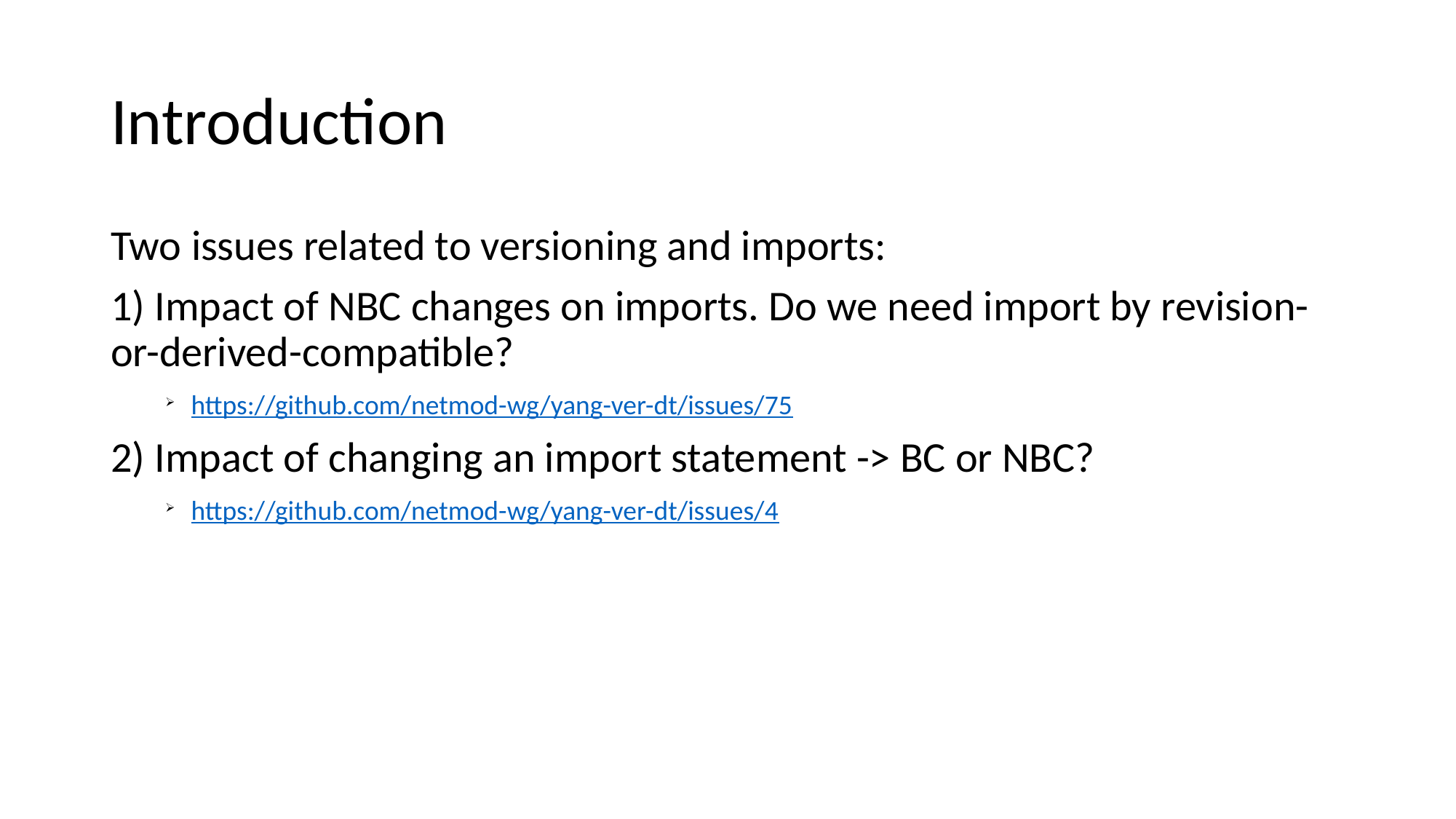

Introduction
Two issues related to versioning and imports:
1) Impact of NBC changes on imports. Do we need import by revision-or-derived-compatible?
https://github.com/netmod-wg/yang-ver-dt/issues/75
2) Impact of changing an import statement -> BC or NBC?
https://github.com/netmod-wg/yang-ver-dt/issues/4